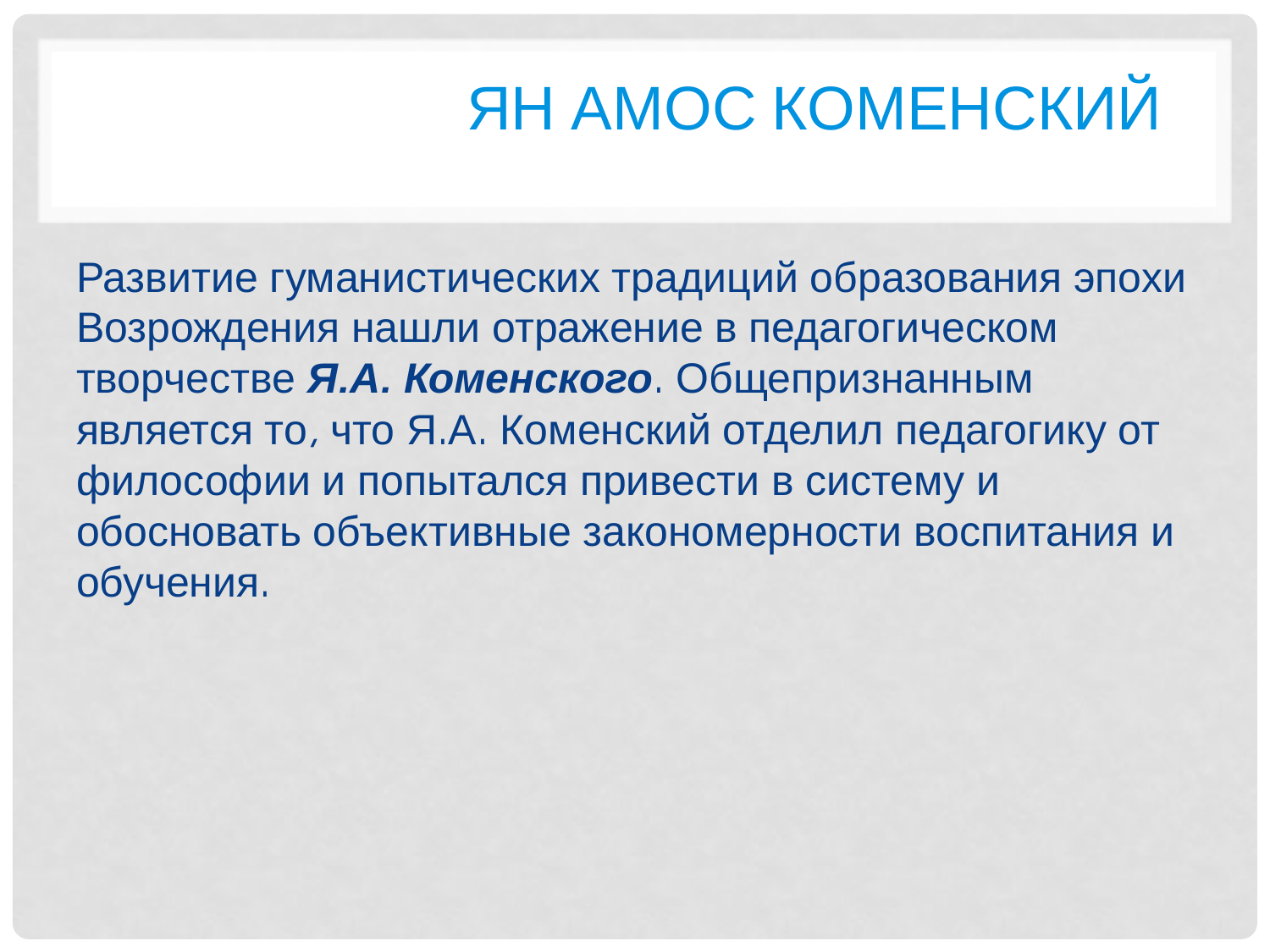

# Ян Амос Коменский
Развитие гуманистических традиций образования эпохи Возрождения нашли отражение в педагогическом творчестве Я.А. Коменского. Общепризнанным является то, что Я.А. Коменский отделил педагогику от философии и попытался привести в систему и обосновать объективные закономерности воспитания и обучения.